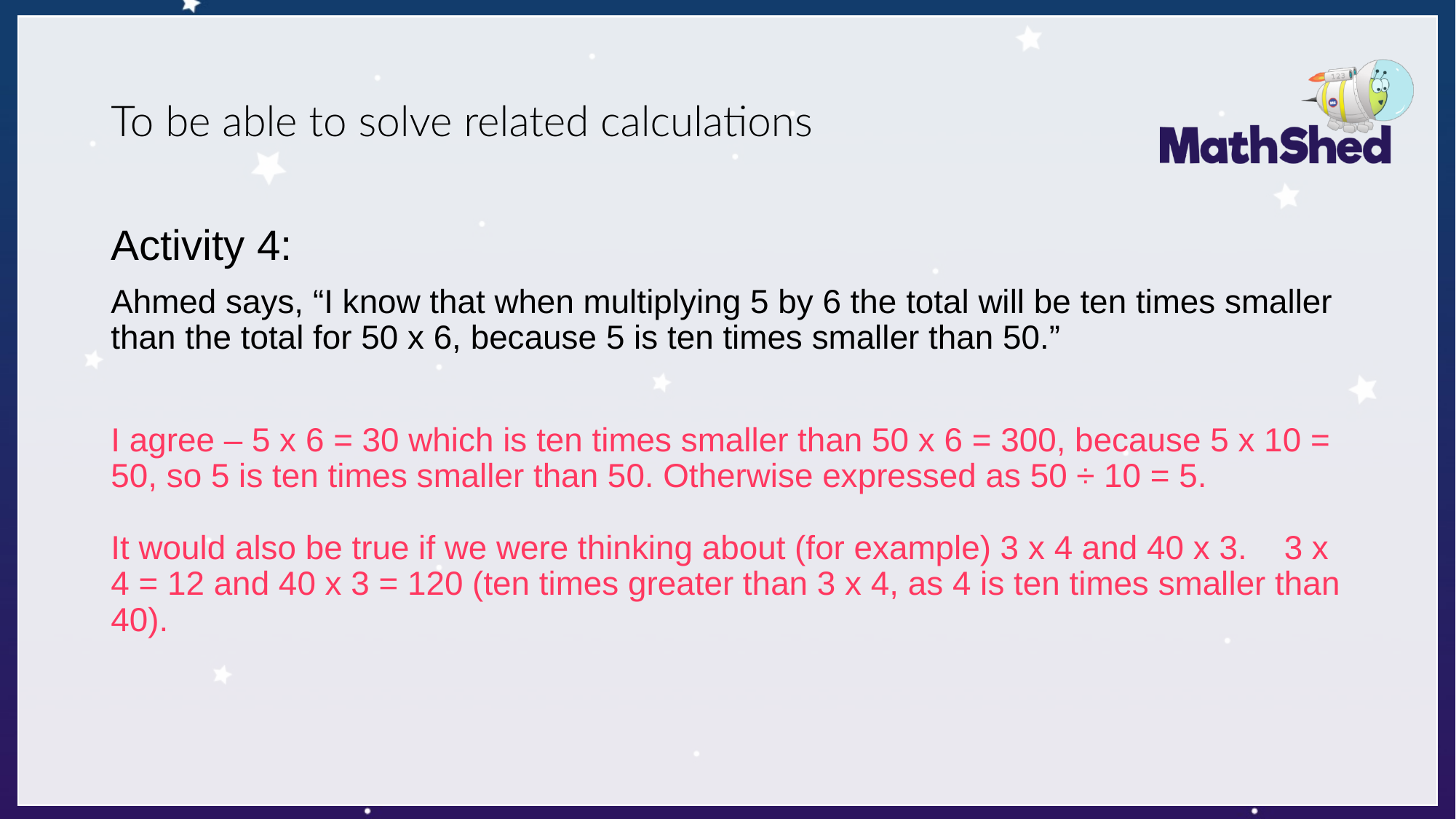

# To be able to solve related calculations
Activity 4:
Ahmed says, “I know that when multiplying 5 by 6 the total will be ten times smaller than the total for 50 x 6, because 5 is ten times smaller than 50.”

I agree – 5 x 6 = 30 which is ten times smaller than 50 x 6 = 300, because 5 x 10 = 50, so 5 is ten times smaller than 50. Otherwise expressed as 50 ÷ 10 = 5.
It would also be true if we were thinking about (for example) 3 x 4 and 40 x 3.    3 x 4 = 12 and 40 x 3 = 120 (ten times greater than 3 x 4, as 4 is ten times smaller than 40).